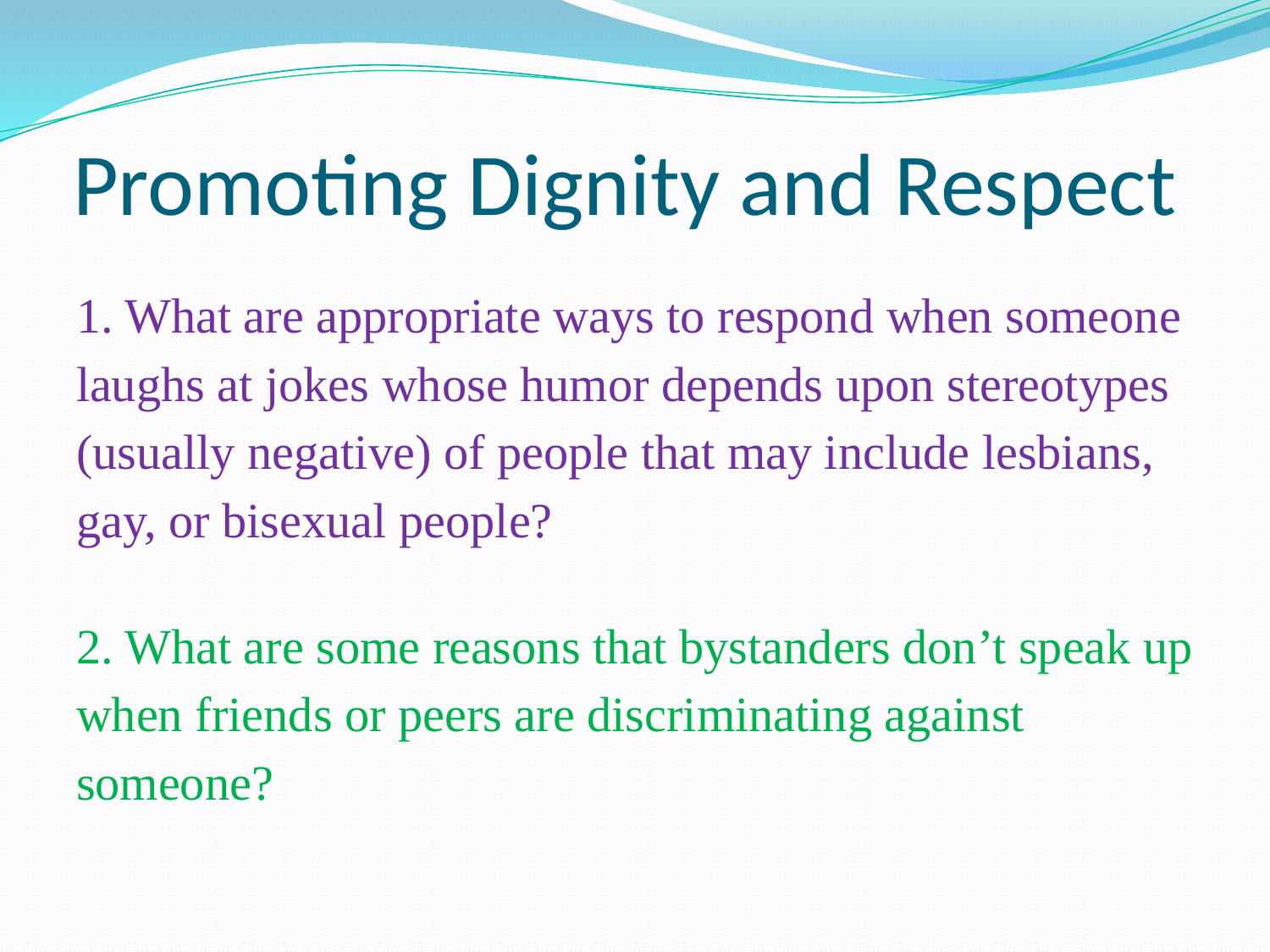

# Promoting Dignity and Respect
1. What are appropriate ways to respond when someone laughs at jokes whose humor depends upon stereotypes (usually negative) of people that may include lesbians, gay, or bisexual people?

2. What are some reasons that bystanders don’t speak up when friends or peers are discriminating against someone?